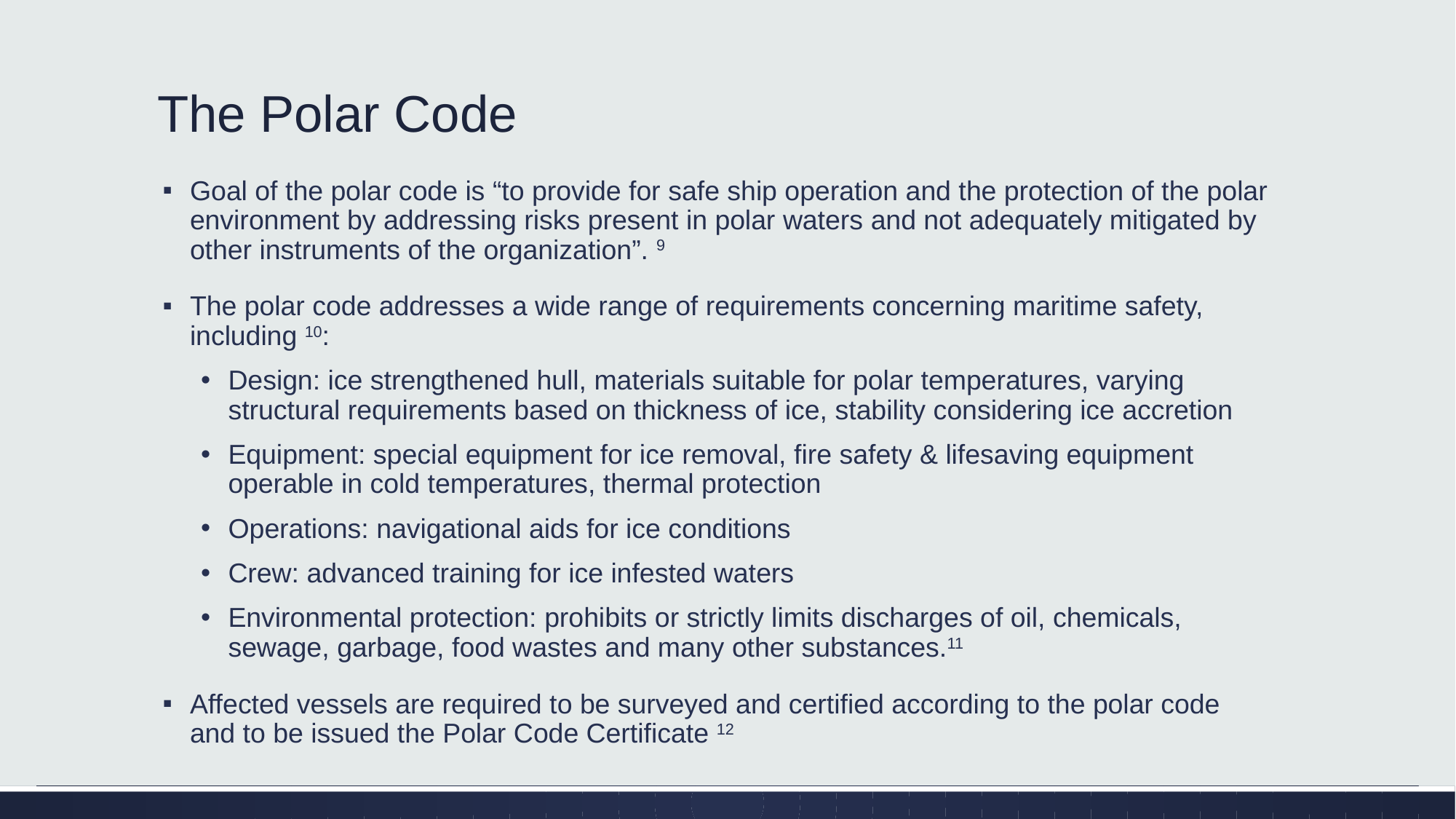

# The Polar Code
Goal of the polar code is “to provide for safe ship operation and the protection of the polar environment by addressing risks present in polar waters and not adequately mitigated by other instruments of the organization”. 9
The polar code addresses a wide range of requirements concerning maritime safety, including 10:
Design: ice strengthened hull, materials suitable for polar temperatures, varying structural requirements based on thickness of ice, stability considering ice accretion
Equipment: special equipment for ice removal, fire safety & lifesaving equipment operable in cold temperatures, thermal protection
Operations: navigational aids for ice conditions
Crew: advanced training for ice infested waters
Environmental protection: prohibits or strictly limits discharges of oil, chemicals, sewage, garbage, food wastes and many other substances.11
Affected vessels are required to be surveyed and certified according to the polar code and to be issued the Polar Code Certificate 12